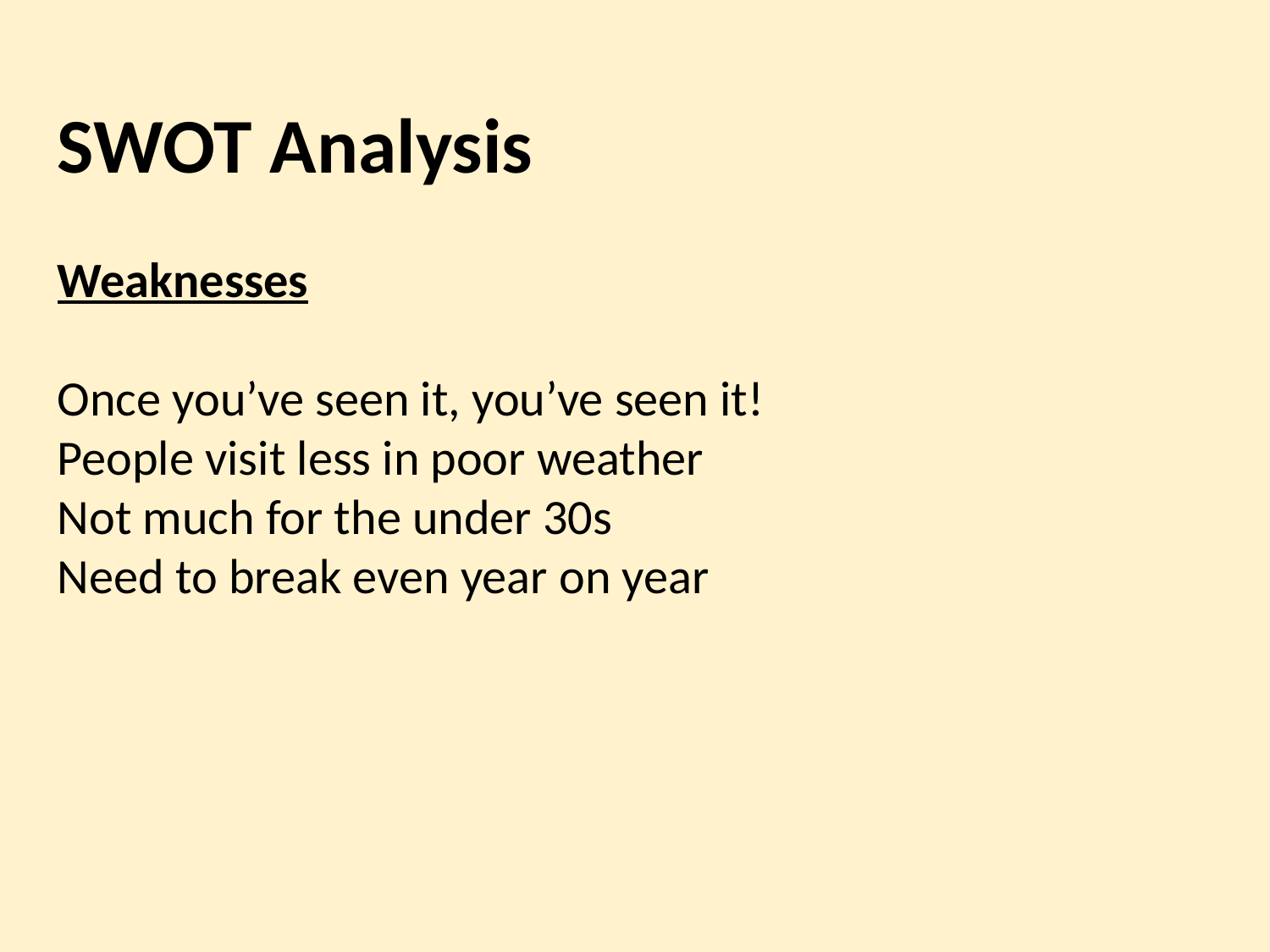

SWOT Analysis

Weaknesses

Once you’ve seen it, you’ve seen it!
People visit less in poor weather
Not much for the under 30s
Need to break even year on year